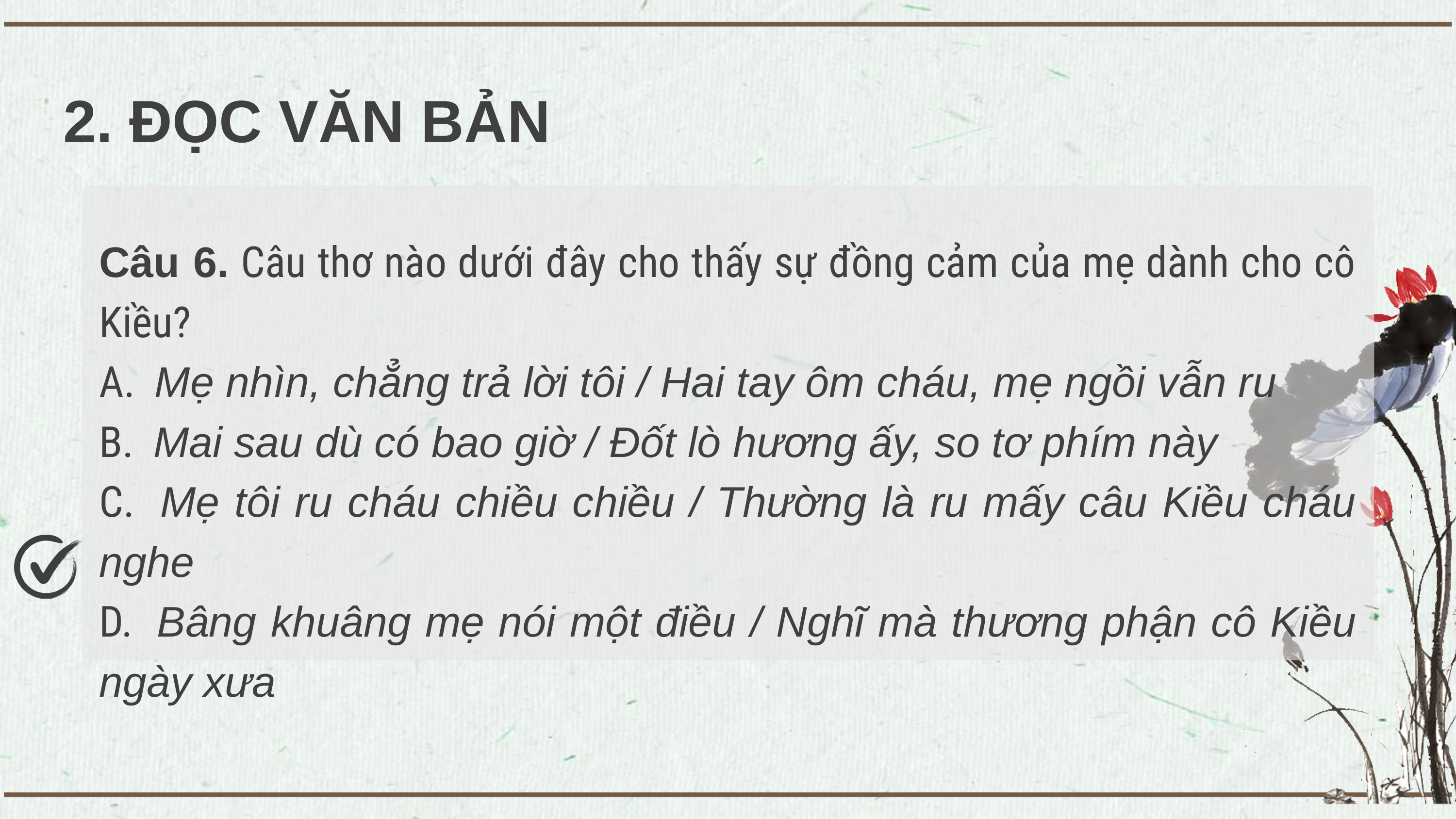

2. ĐỌC VĂN BẢN

Câu 6. Câu thơ nào dưới đây cho thấy sự đồng cảm của mẹ dành cho cô Kiều?
A.  Mẹ nhìn, chẳng trả lời tôi / Hai tay ôm cháu, mẹ ngồi vẫn ru
B.  Mai sau dù có bao giờ / Đốt lò hương ấy, so tơ phím này
C.  Mẹ tôi ru cháu chiều chiều / Thường là ru mấy câu Kiều cháu nghe
D.  Bâng khuâng mẹ nói một điều / Nghĩ mà thương phận cô Kiều ngày xưa